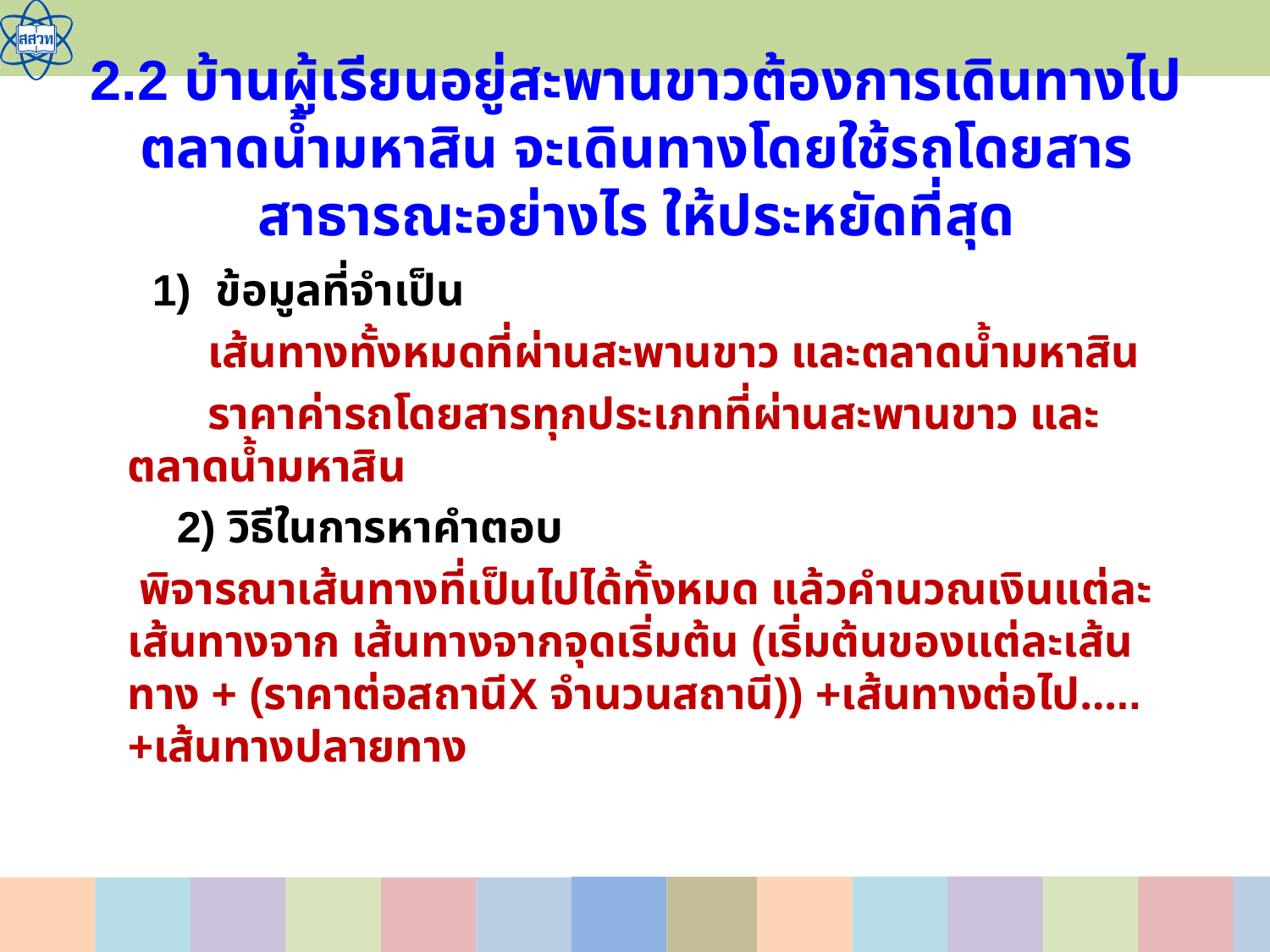

# 2.2 บ้านผู้เรียนอยู่สะพานขาวต้องการเดินทางไปตลาดน้ำมหาสิน จะเดินทางโดยใช้รถโดยสารสาธารณะอย่างไร ให้ประหยัดที่สุด
  1)  ข้อมูลที่จำเป็น
       เส้นทางทั้งหมดที่ผ่านสะพานขาว และตลาดน้ำมหาสิน
       ราคาค่ารถโดยสารทุกประเภทที่ผ่านสะพานขาว และตลาดน้ำมหาสิน
    2) วิธีในการหาคำตอบ
 พิจารณาเส้นทางที่เป็นไปได้ทั้งหมด แล้วคำนวณเงินแต่ละเส้นทางจาก เส้นทางจากจุดเริ่มต้น (เริ่มต้นของแต่ละเส้นทาง + (ราคาต่อสถานีX จำนวนสถานี)) +เส้นทางต่อไป…..+เส้นทางปลายทาง